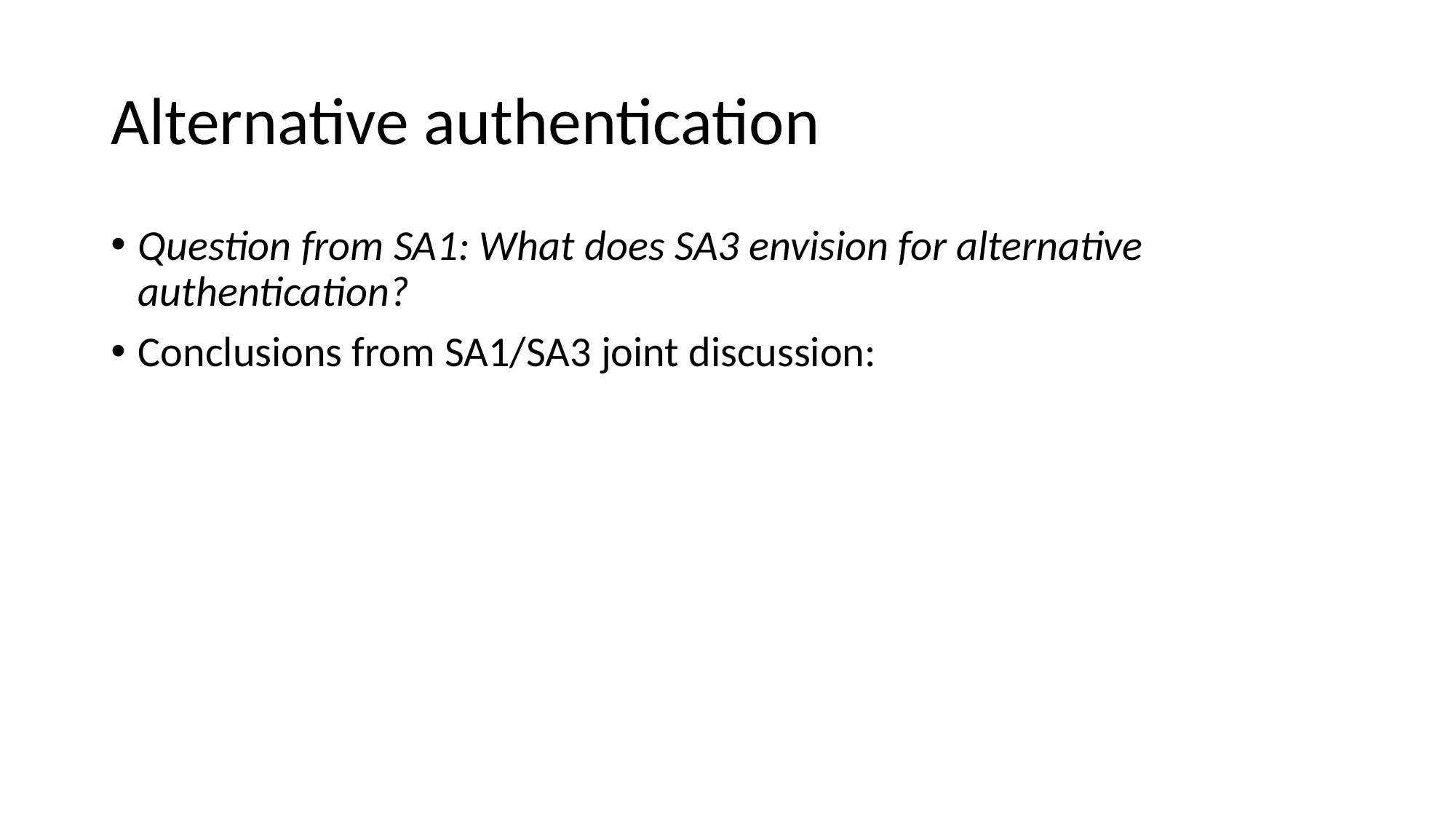

# Alternative authentication
Question from SA1: What does SA3 envision for alternative authentication?
Conclusions from SA1/SA3 joint discussion: